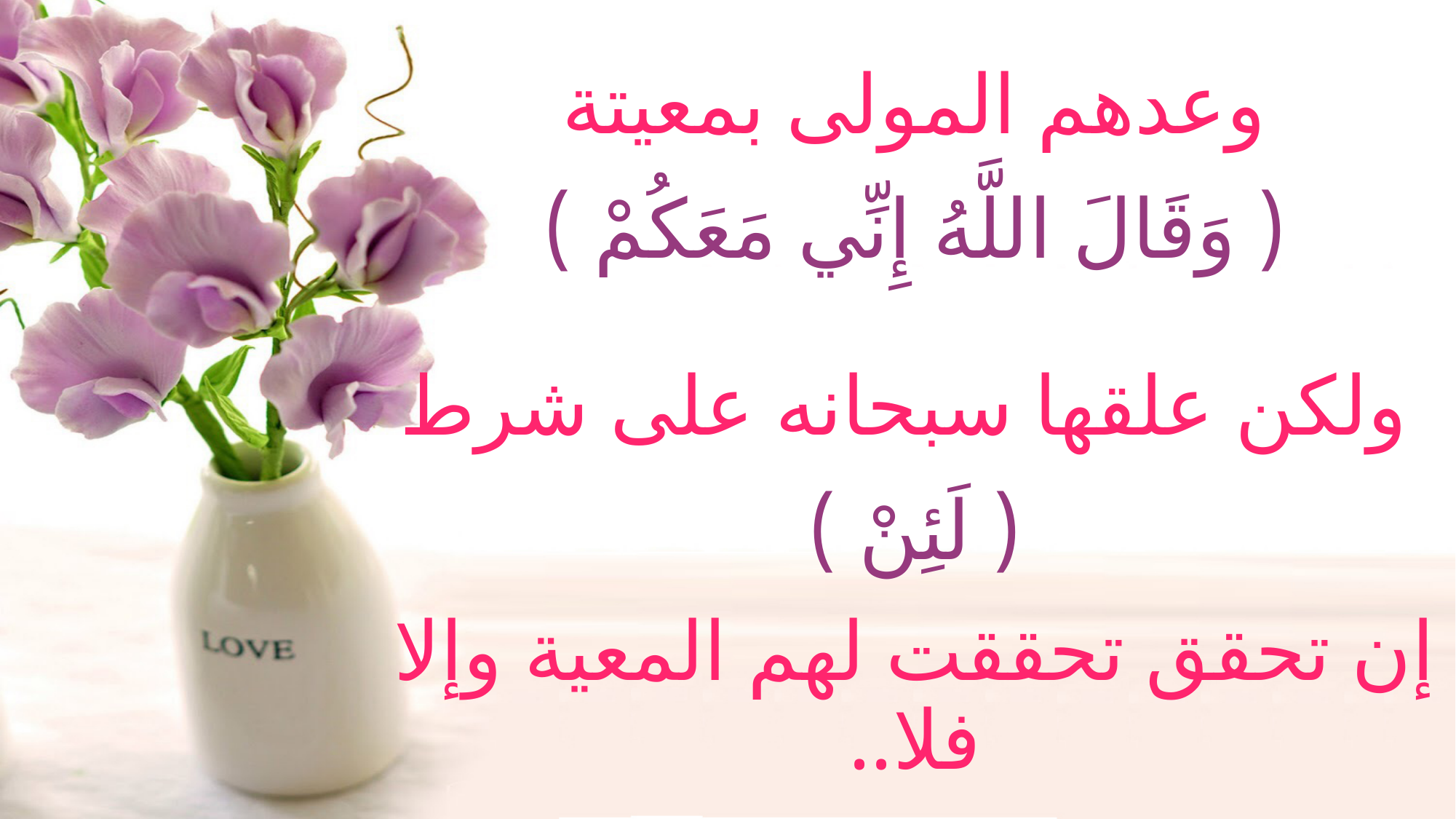

# وعدهم المولى بمعيتة ( وَقَالَ اللَّهُ إِنِّي مَعَكُمْ ) ولكن علقها سبحانه على شرط ( لَئِنْ ) إن تحقق تحققت لهم المعية وإلا فلا..